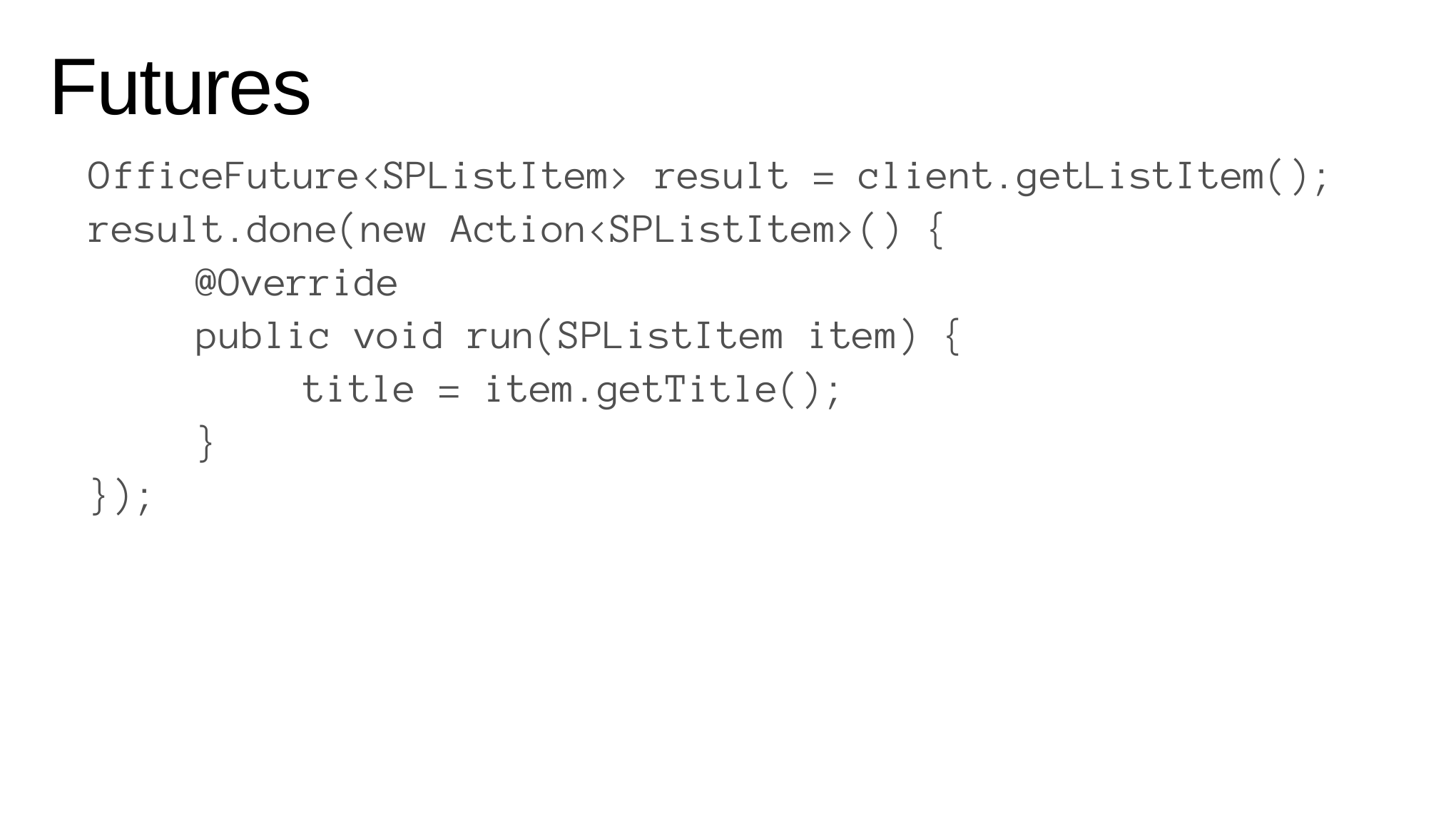

# Futures
OfficeFuture<SPListItem> result = client.getListItem();
result.done(new Action<SPListItem>() {
	@Override
	public void run(SPListItem item) {
		title = item.getTitle();
	}
});